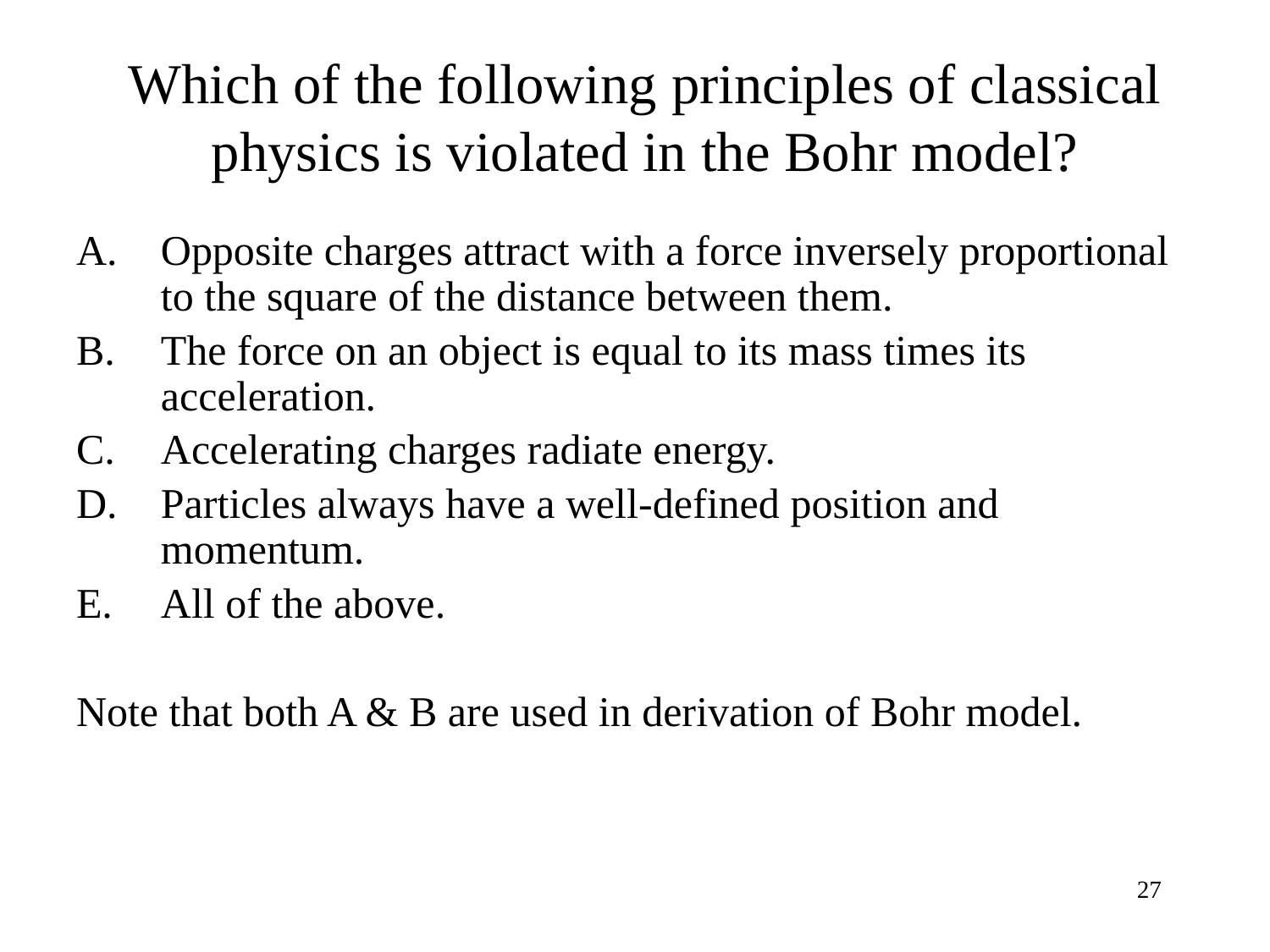

# Which of the following principles of classical physics is violated in the Bohr model?
Opposite charges attract with a force inversely proportional to the square of the distance between them.
The force on an object is equal to its mass times its acceleration.
Accelerating charges radiate energy.
Particles always have a well-defined position and momentum.
All of the above.

Note that both A & B are used in derivation of Bohr model.
27